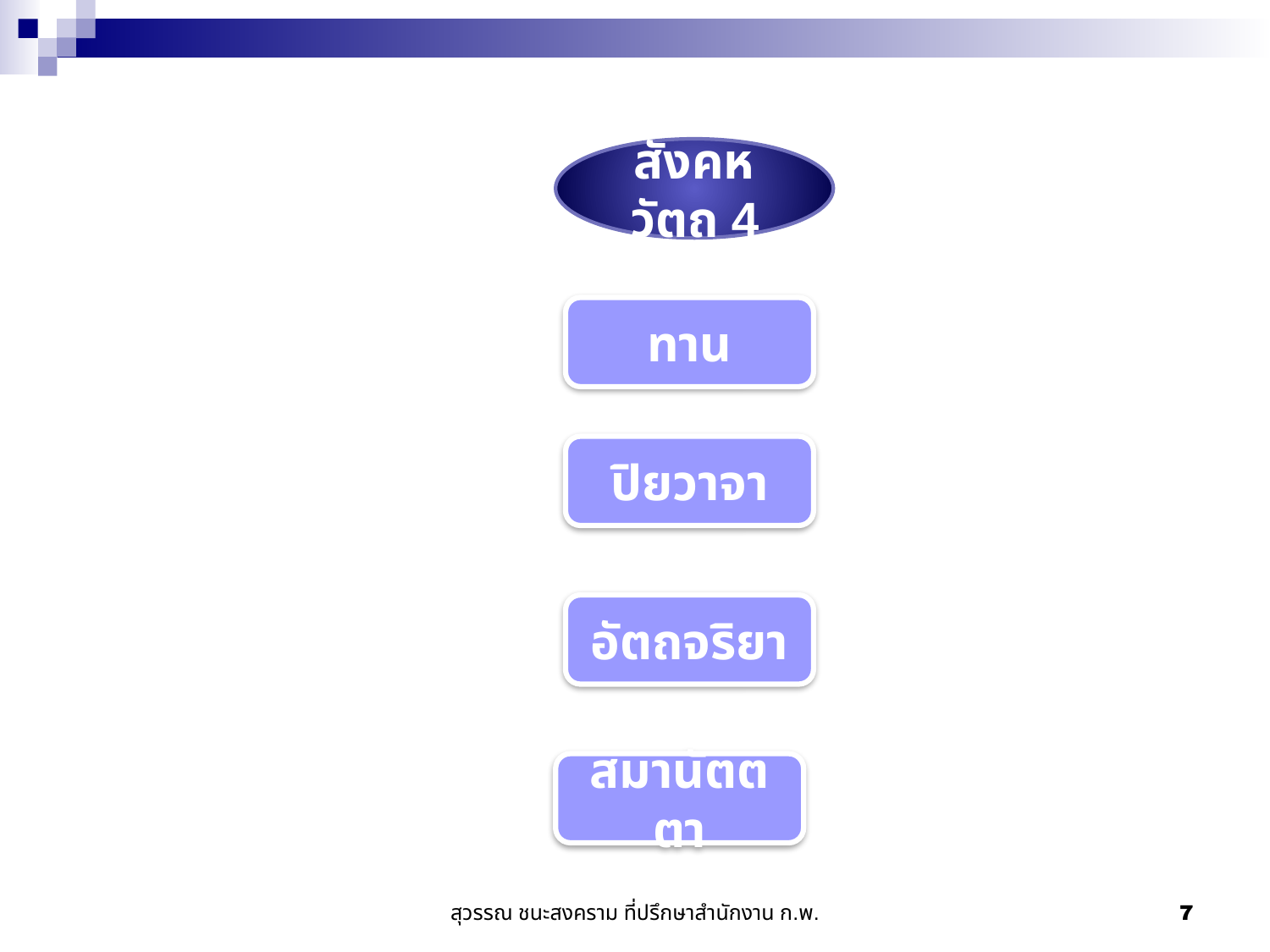

สังคหวัตถุ 4
ทาน
ปิยวาจา
อัตถจริยา
สมานัตตตา
สุวรรณ ชนะสงคราม ที่ปรึกษาสำนักงาน ก.พ.
7